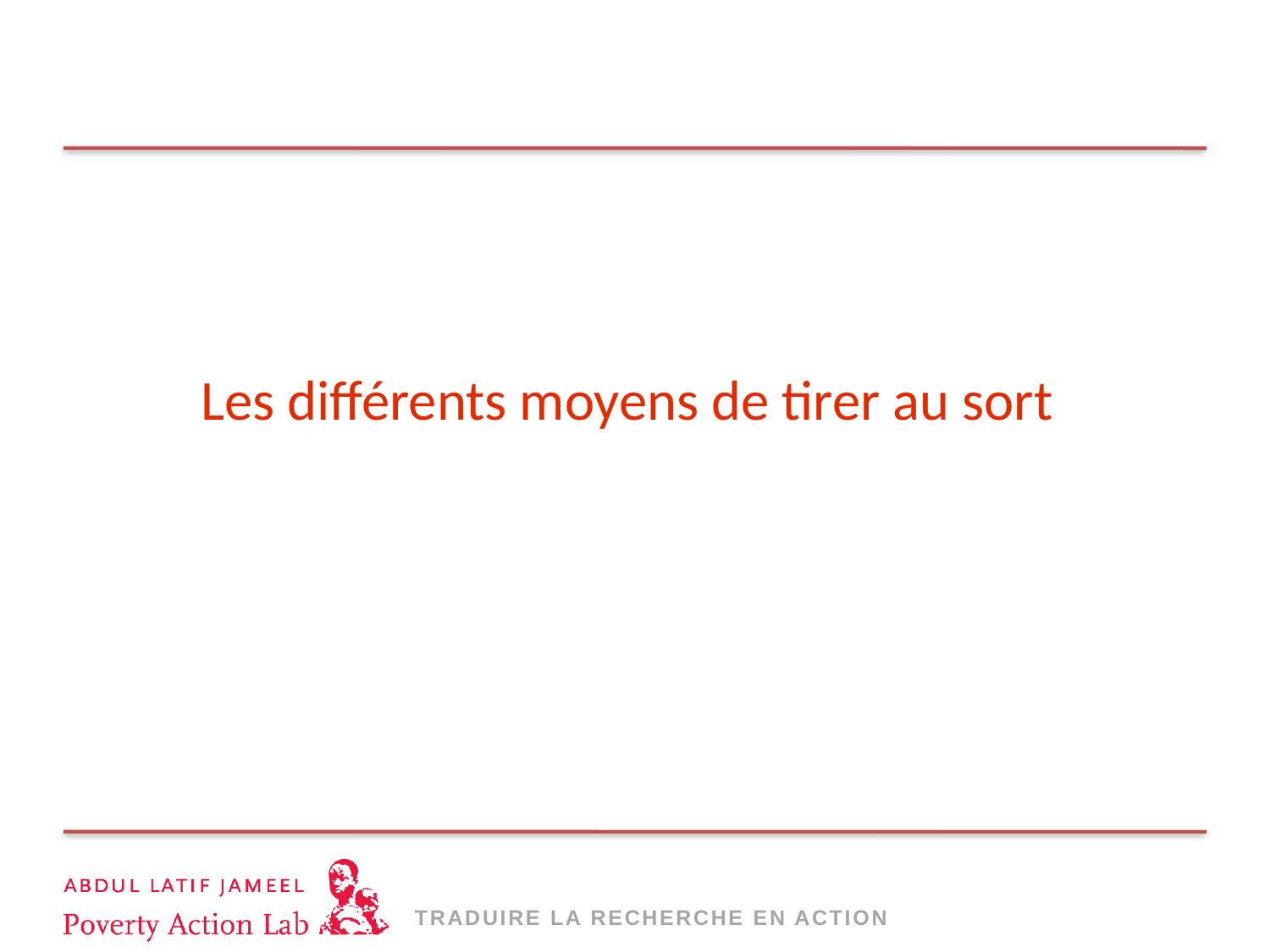

Les différents moyens de tirer au sort